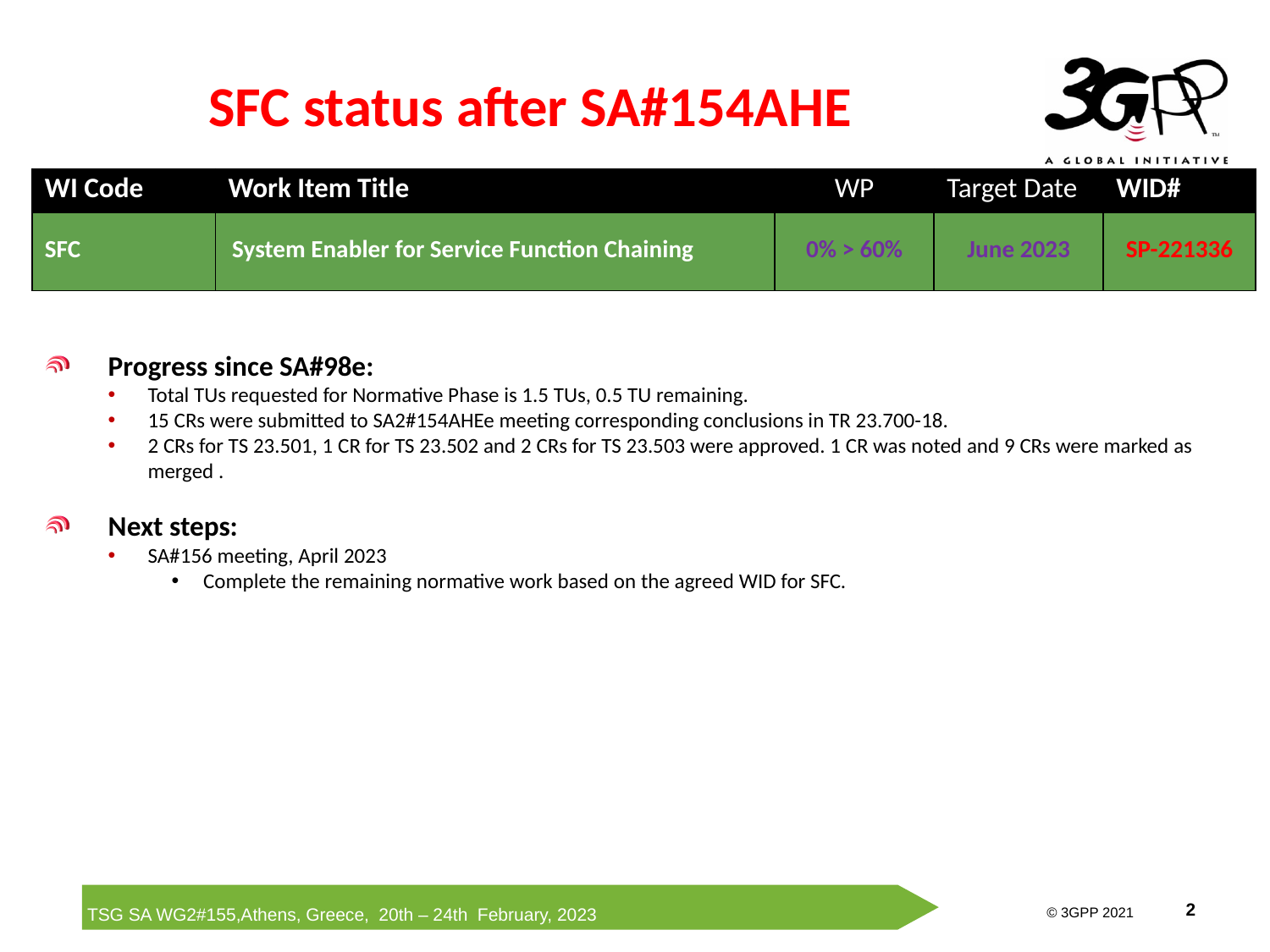

# SFC status after SA#154AHE
| WI Code | Work Item Title | WP | Target Date | WID# |
| --- | --- | --- | --- | --- |
| SFC | System Enabler for Service Function Chaining | 0% > 60% | June 2023 | SP-221336 |

Progress since SA#98e:
Total TUs requested for Normative Phase is 1.5 TUs, 0.5 TU remaining.
15 CRs were submitted to SA2#154AHEe meeting corresponding conclusions in TR 23.700-18.
2 CRs for TS 23.501, 1 CR for TS 23.502 and 2 CRs for TS 23.503 were approved. 1 CR was noted and 9 CRs were marked as merged .

Next steps:
SA#156 meeting, April 2023
Complete the remaining normative work based on the agreed WID for SFC.